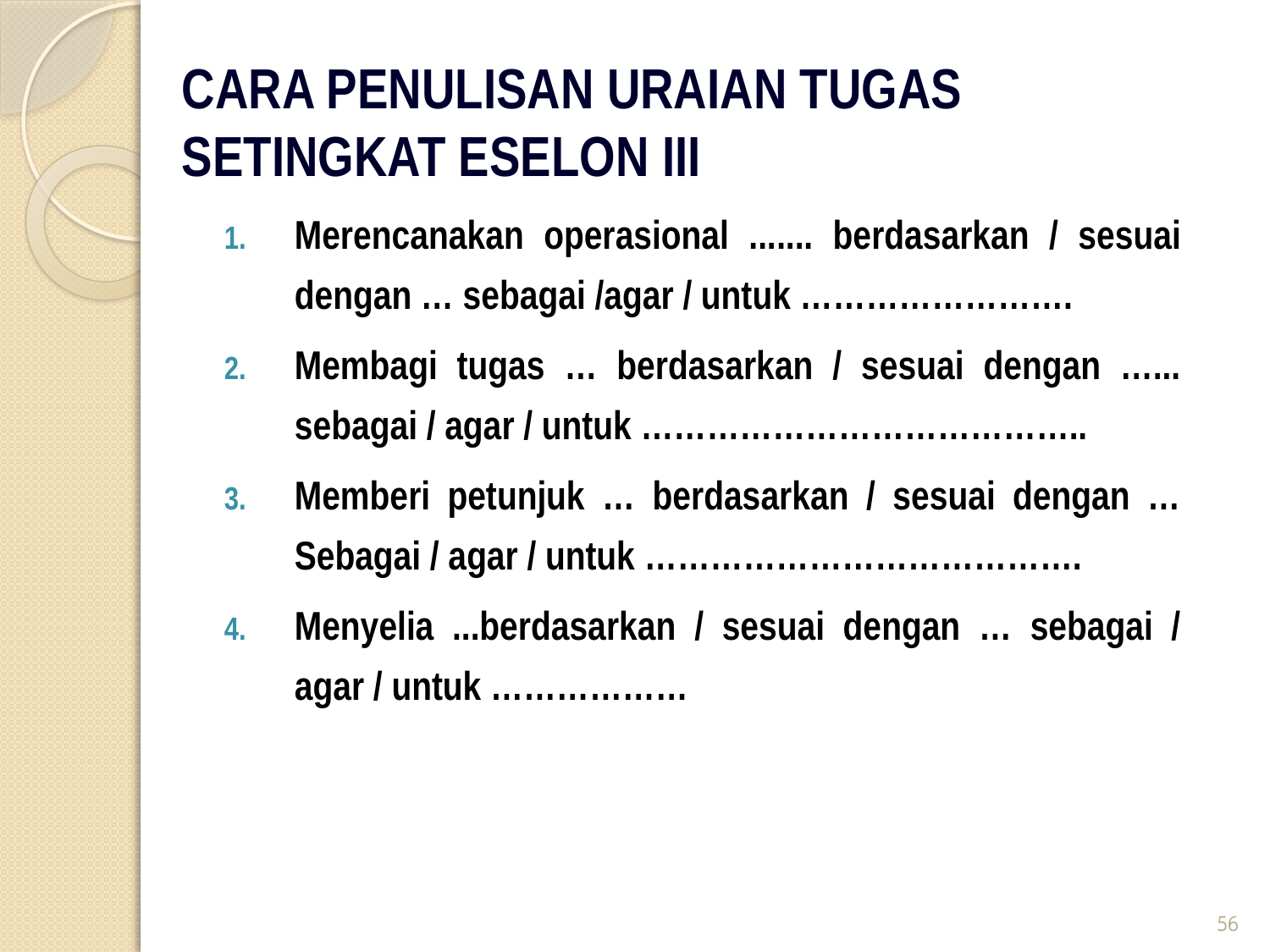

CARA PENULISAN URAIAN TUGAS SETINGKAT ESELON III
Merencanakan operasional ....... berdasarkan / sesuai dengan … sebagai /agar / untuk …………………….
Membagi tugas … berdasarkan / sesuai dengan …... sebagai / agar / untuk …………………………………..
Memberi petunjuk … berdasarkan / sesuai dengan … Sebagai / agar / untuk ………………………………….
Menyelia ...berdasarkan / sesuai dengan … sebagai / agar / untuk ………………
56